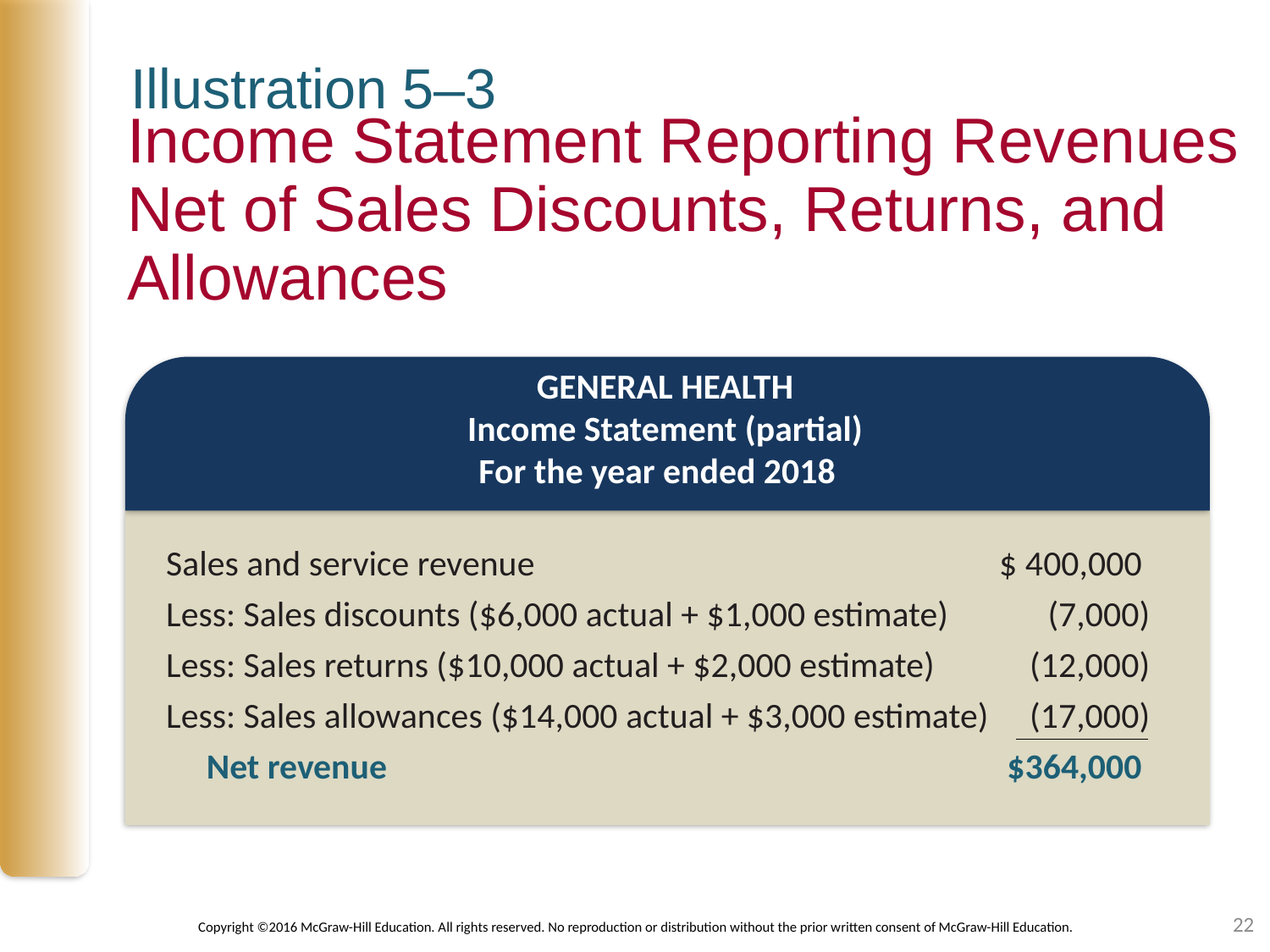

Illustration 5–3
# Income Statement Reporting Revenues Net of Sales Discounts, Returns, and Allowances

GENERAL HEALTH
Income Statement (partial)
For the year ended 2018

Sales and service revenue 	$ 400,000
Less: Sales discounts ($6,000 actual + $1,000 estimate) 	(7,000)
Less: Sales returns ($10,000 actual + $2,000 estimate) 	(12,000)
Less: Sales allowances ($14,000 actual + $3,000 estimate) 	(17,000)
     Net revenue 	$364,000